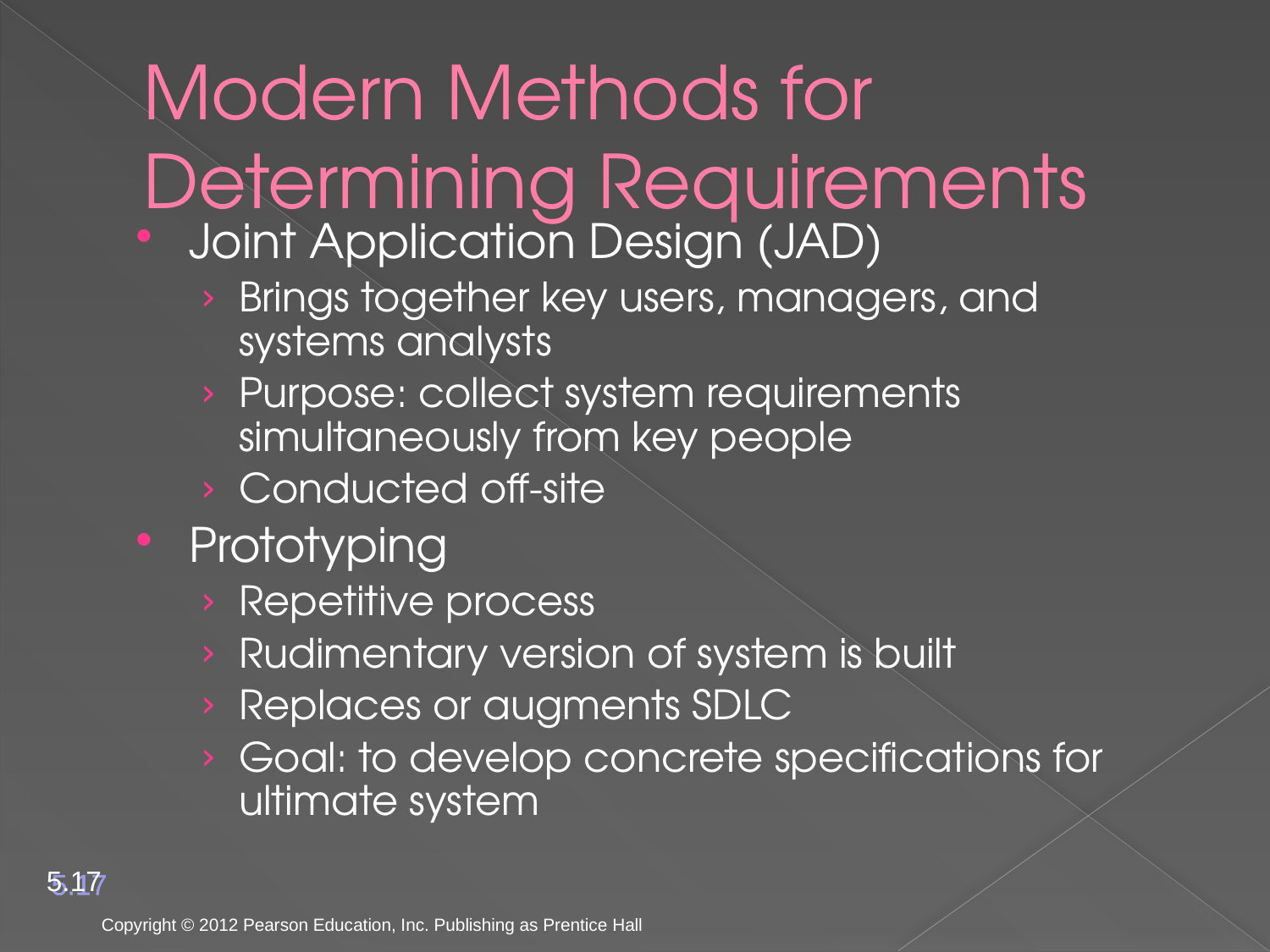

# Modern Methods for Determining Requirements
Joint Application Design (JAD)
Brings together key users, managers, and systems analysts
Purpose: collect system requirements simultaneously from key people
Conducted off-site
Prototyping
Repetitive process
Rudimentary version of system is built
Replaces or augments SDLC
Goal: to develop concrete specifications for ultimate system

5.17
Copyright © 2012 Pearson Education, Inc. Publishing as Prentice Hall